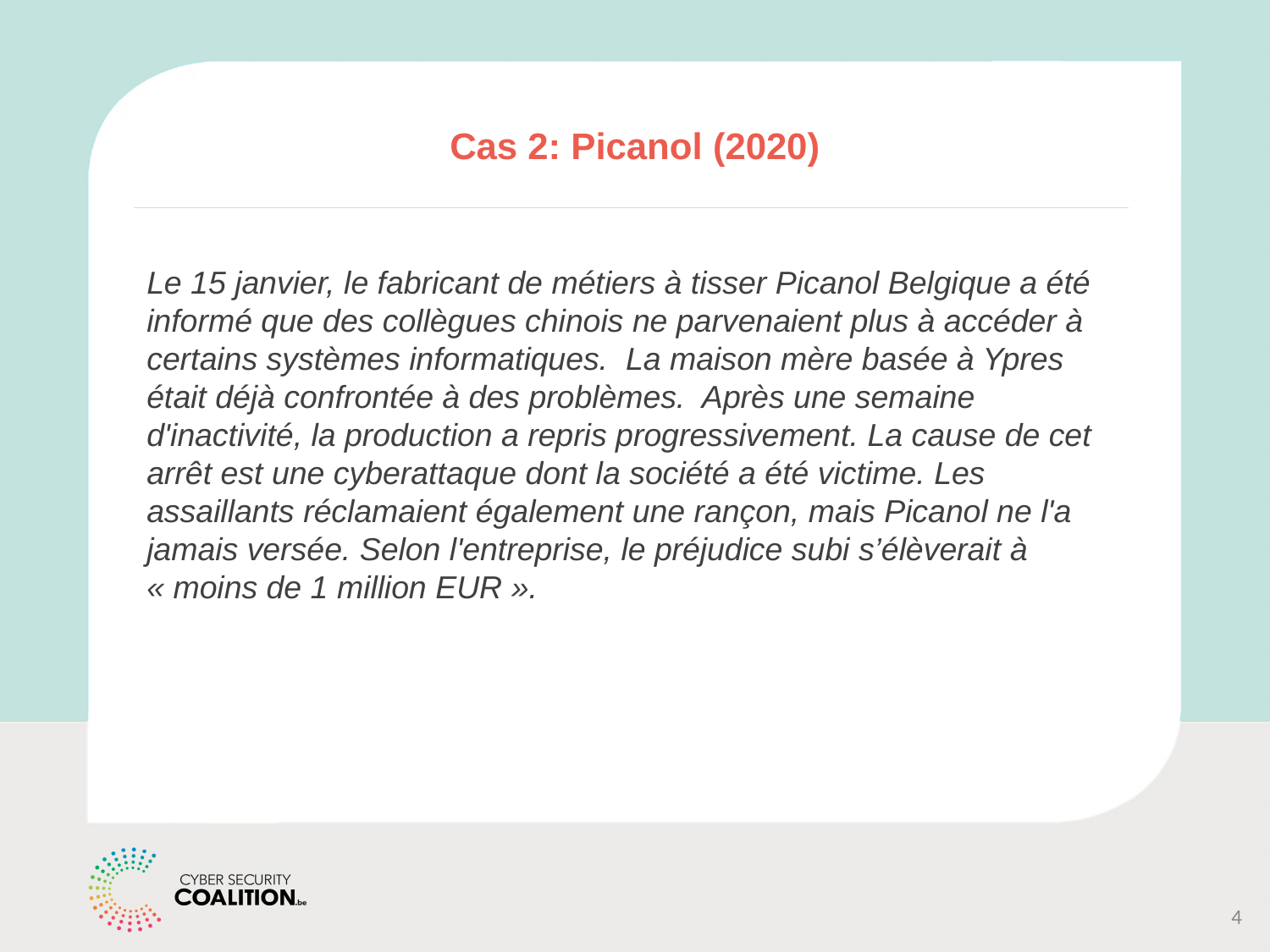

# Cas 2: Picanol (2020)
Le 15 janvier, le fabricant de métiers à tisser Picanol Belgique a été informé que des collègues chinois ne parvenaient plus à accéder à certains systèmes informatiques.  La maison mère basée à Ypres était déjà confrontée à des problèmes.  Après une semaine d'inactivité, la production a repris progressivement. La cause de cet arrêt est une cyberattaque dont la société a été victime. Les assaillants réclamaient également une rançon, mais Picanol ne l'a jamais versée. Selon l'entreprise, le préjudice subi s’élèverait à « moins de 1 million EUR ».
4